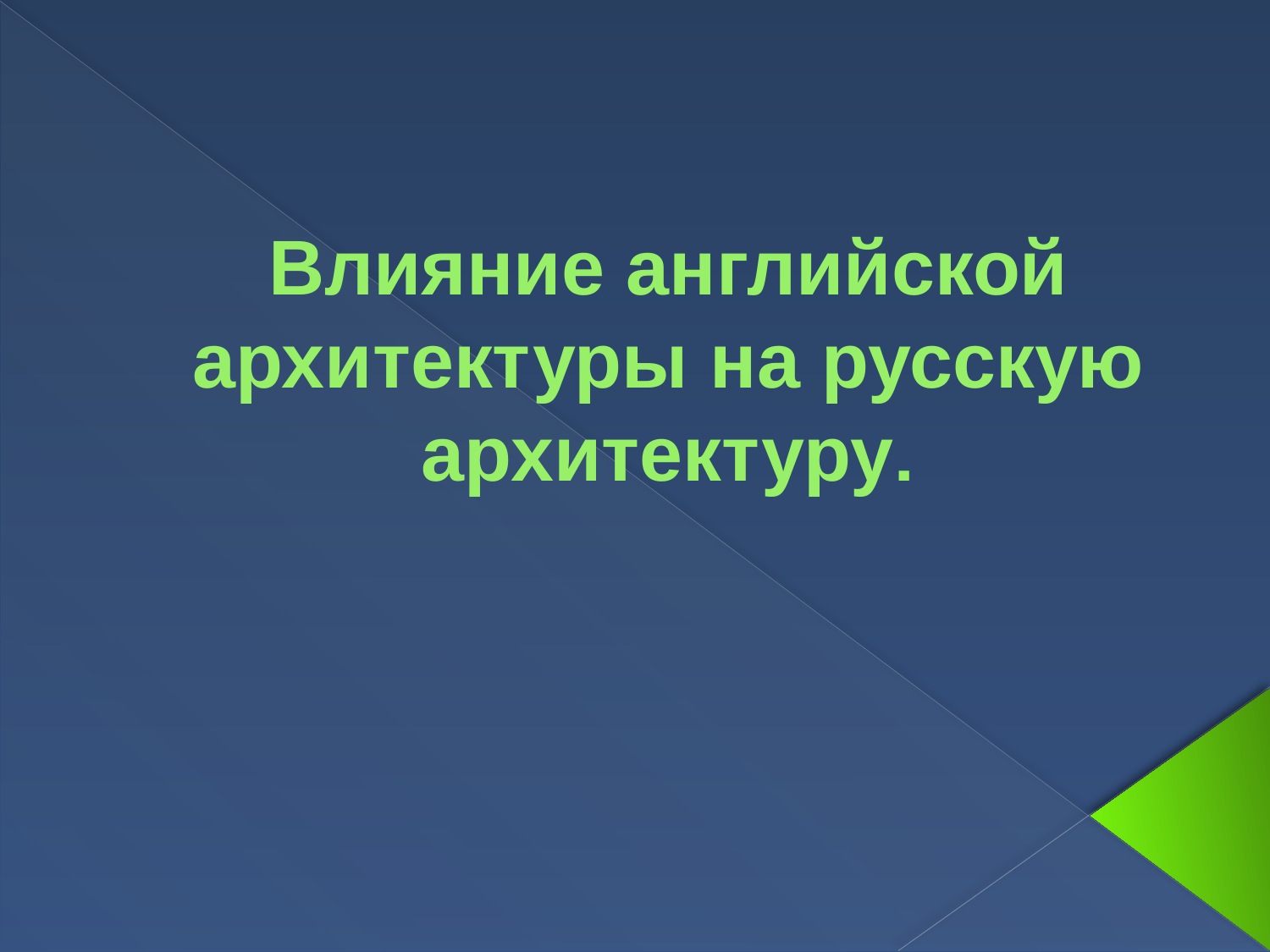

# Влияние английской архитектуры на русскую архитектуру.